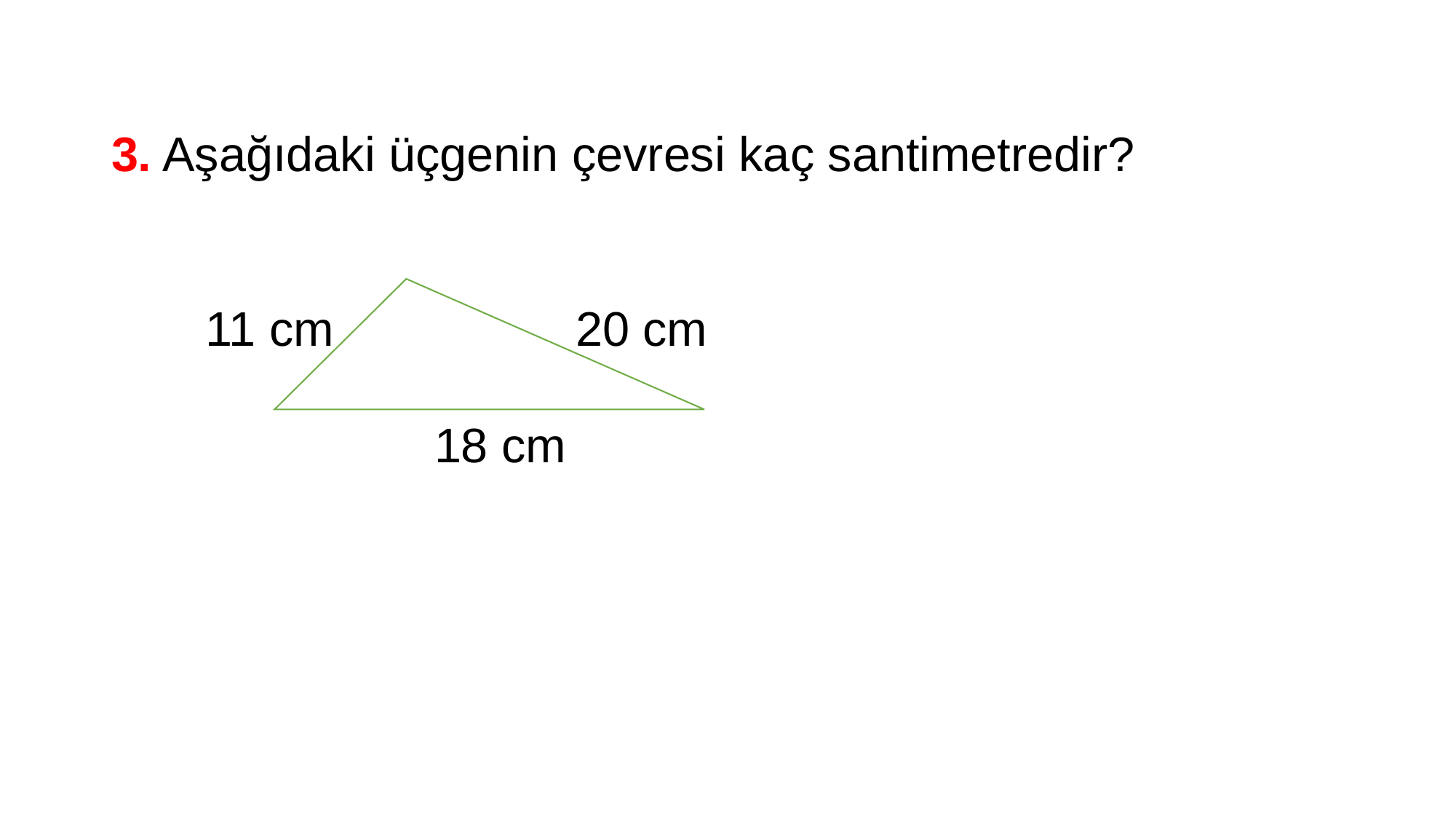

3. Aşağıdaki üçgenin çevresi kaç santimetredir?

       11 cm                  20 cm

                        18 cm